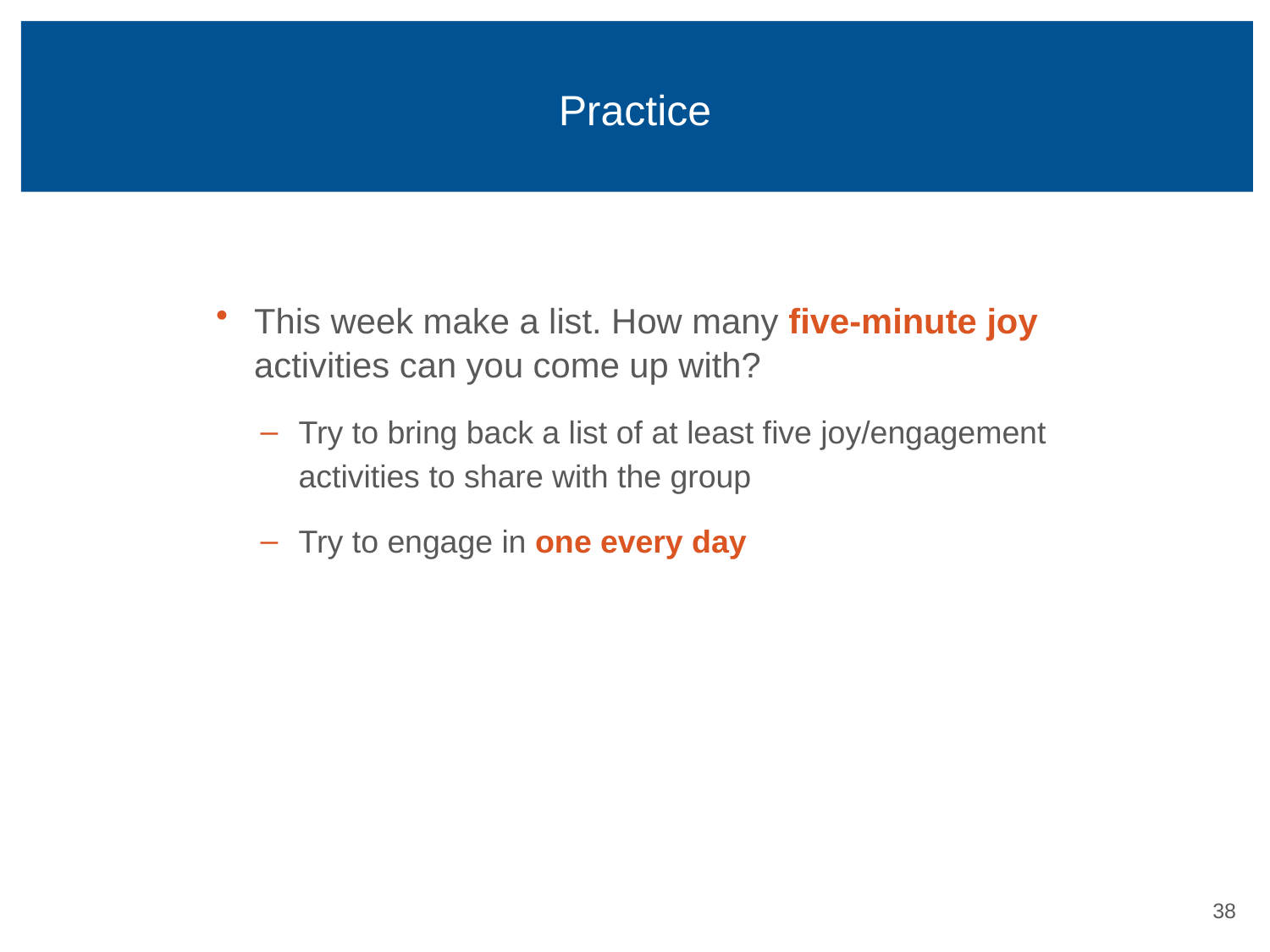

# Practice
This week make a list. How many five-minute joy activities can you come up with?
Try to bring back a list of at least five joy/engagement activities to share with the group
Try to engage in one every day
38